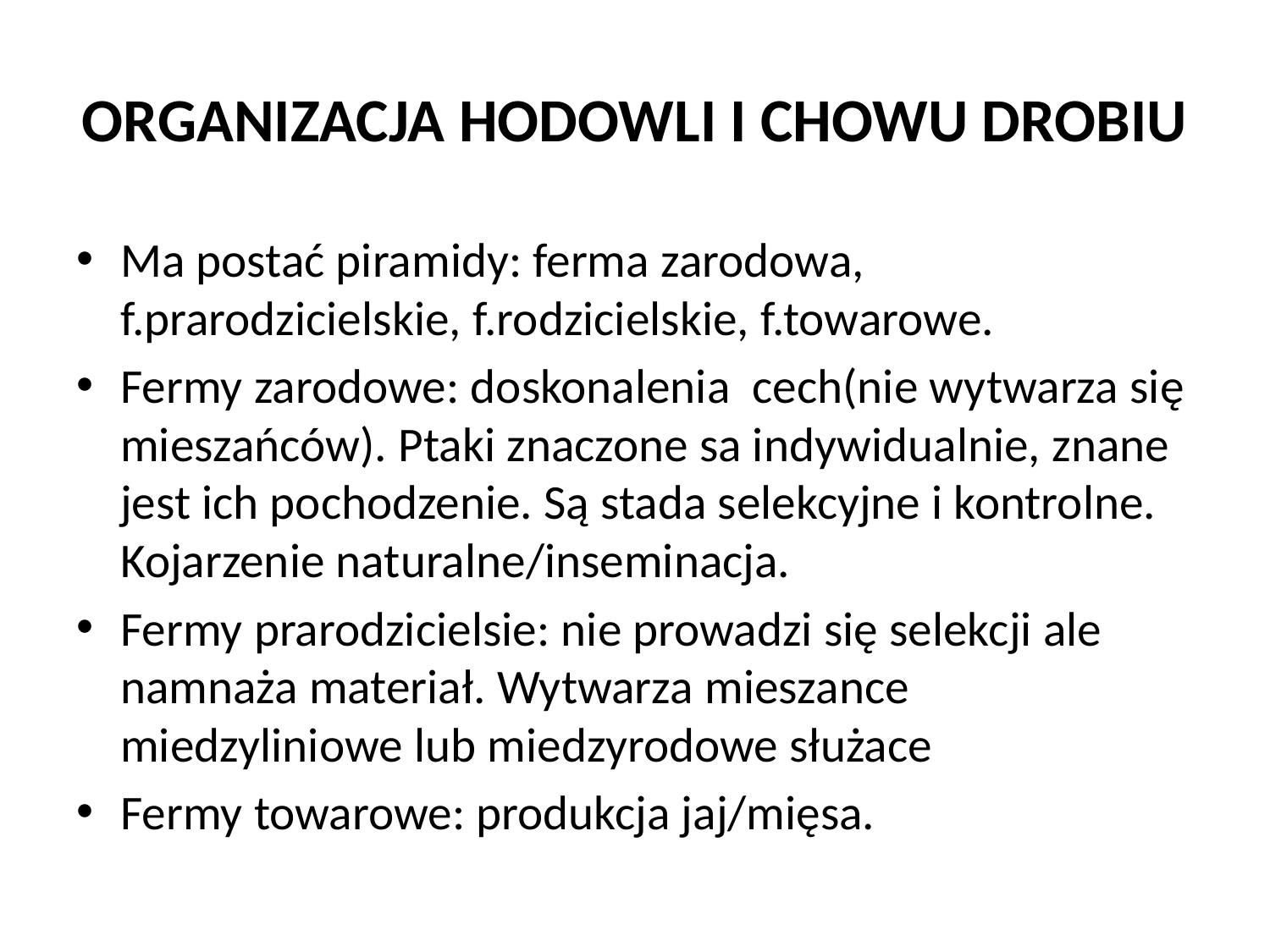

# ORGANIZACJA HODOWLI I CHOWU DROBIU
Ma postać piramidy: ferma zarodowa, f.prarodzicielskie, f.rodzicielskie, f.towarowe.
Fermy zarodowe: doskonalenia  cech(nie wytwarza się mieszańców). Ptaki znaczone sa indywidualnie, znane jest ich pochodzenie. Są stada selekcyjne i kontrolne. Kojarzenie naturalne/inseminacja.
Fermy prarodzicielsie: nie prowadzi się selekcji ale namnaża materiał. Wytwarza mieszance miedzyliniowe lub miedzyrodowe służace
Fermy towarowe: produkcja jaj/mięsa.